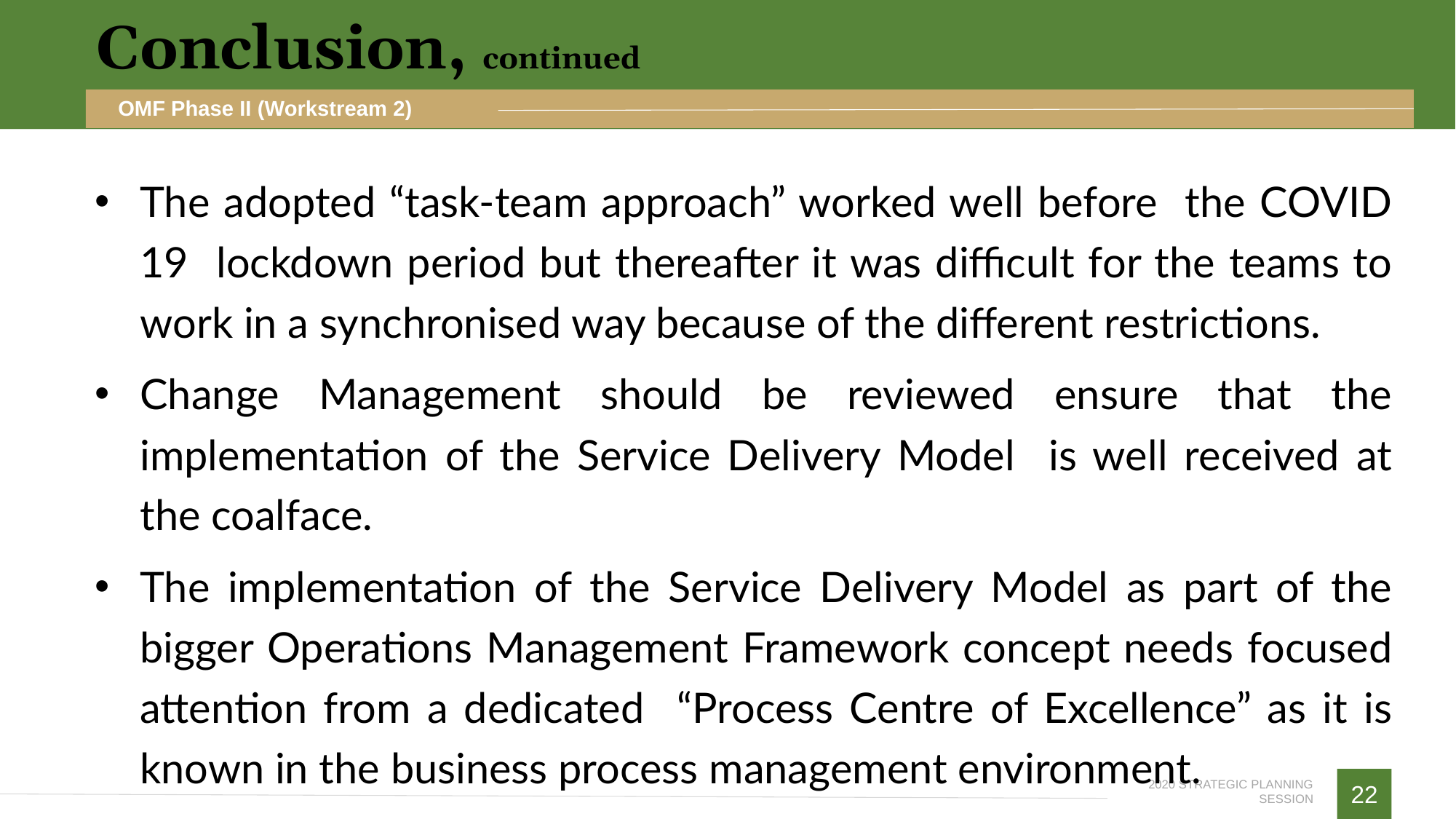

Conclusion, continued

OMF Phase II (Workstream 2)
The adopted “task-team approach” worked well before  the COVID 19  lockdown period but thereafter it was difficult for the teams to work in a synchronised way because of the different restrictions.
Change Management should be reviewed ensure that the implementation of the Service Delivery Model  is well received at the coalface.
The implementation of the Service Delivery Model as part of the bigger Operations Management Framework concept needs focused attention from a dedicated  “Process Centre of Excellence” as it is known in the business process management environment.